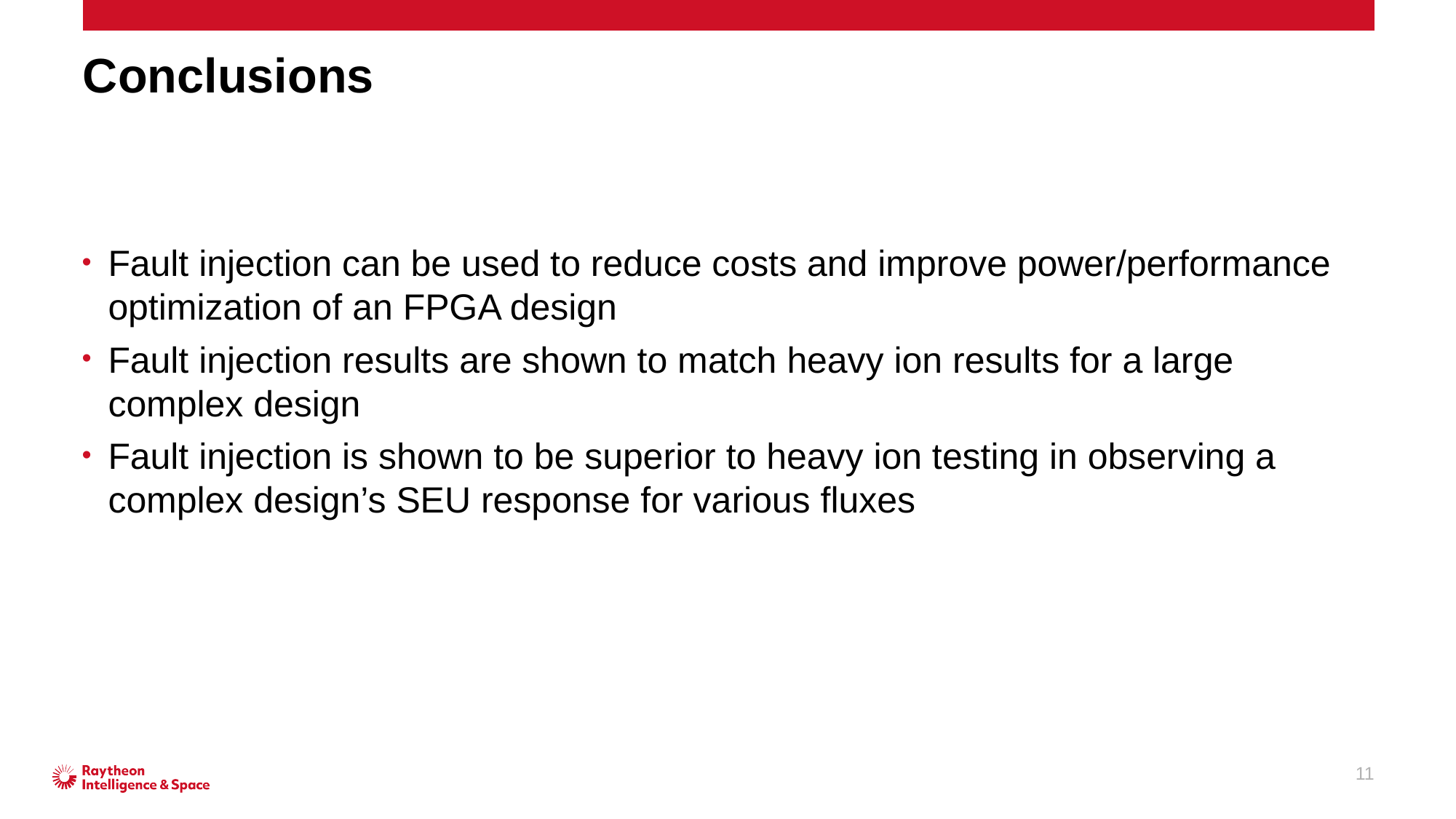

# Conclusions
Fault injection can be used to reduce costs and improve power/performance optimization of an FPGA design
Fault injection results are shown to match heavy ion results for a large complex design
Fault injection is shown to be superior to heavy ion testing in observing a complex design’s SEU response for various fluxes

11